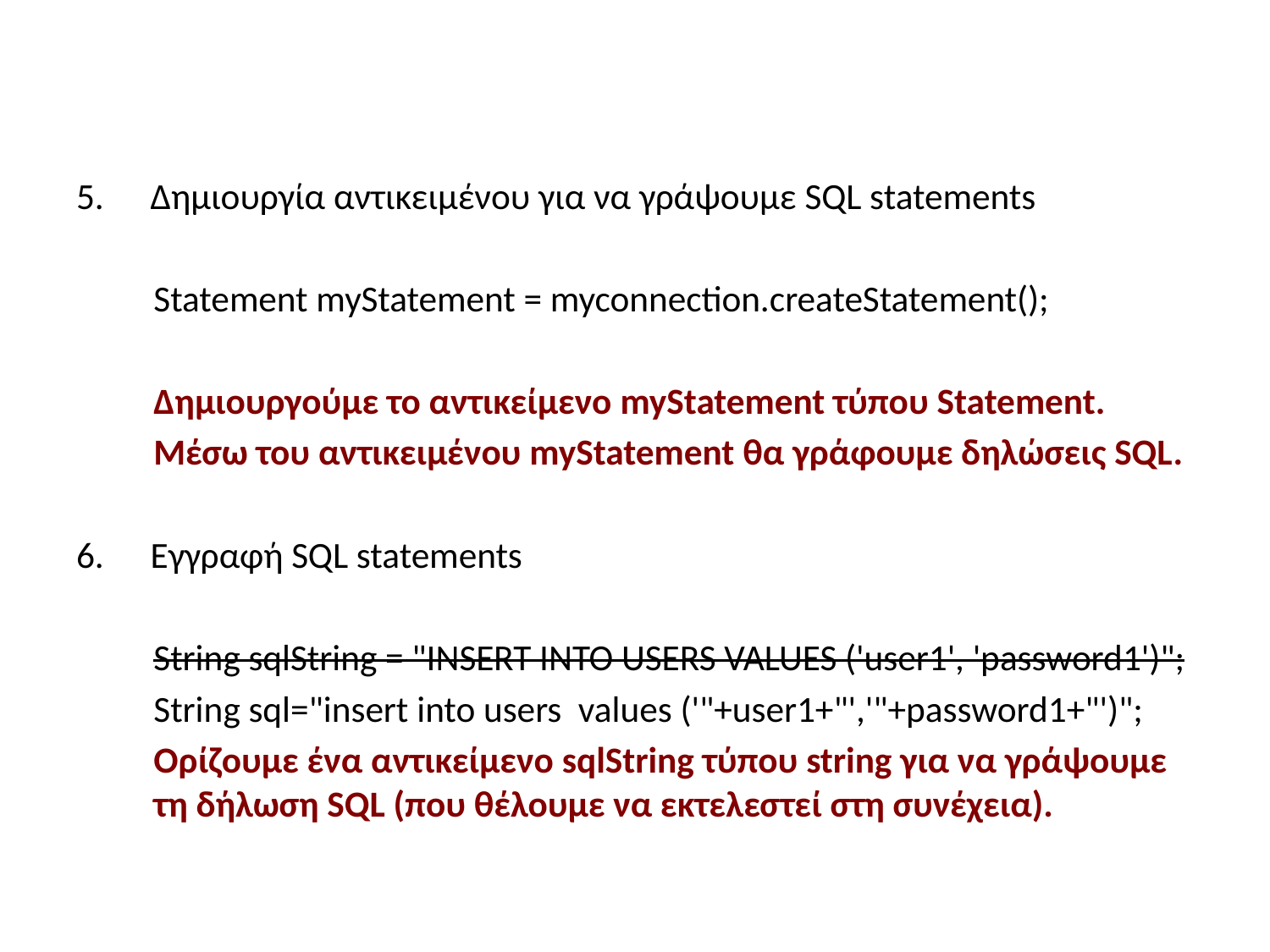

#
Δημιουργία αντικειμένου για να γράψουμε SQL statements

Statement myStatement = myconnection.createStatement();

Δημιουργούμε το αντικείμενο myStatement τύπου Statement.
Μέσω του αντικειμένου myStatement θα γράφουμε δηλώσεις SQL.

Εγγραφή SQL statements

String sqlString = "INSERT INTO USERS VALUES ('user1', 'password1')";
String sql="insert into users  values ('"+user1+"','"+password1+"')";
Ορίζουμε ένα αντικείμενο sqlString τύπου string για να γράψουμε τη δήλωση SQL (που θέλουμε να εκτελεστεί στη συνέχεια).